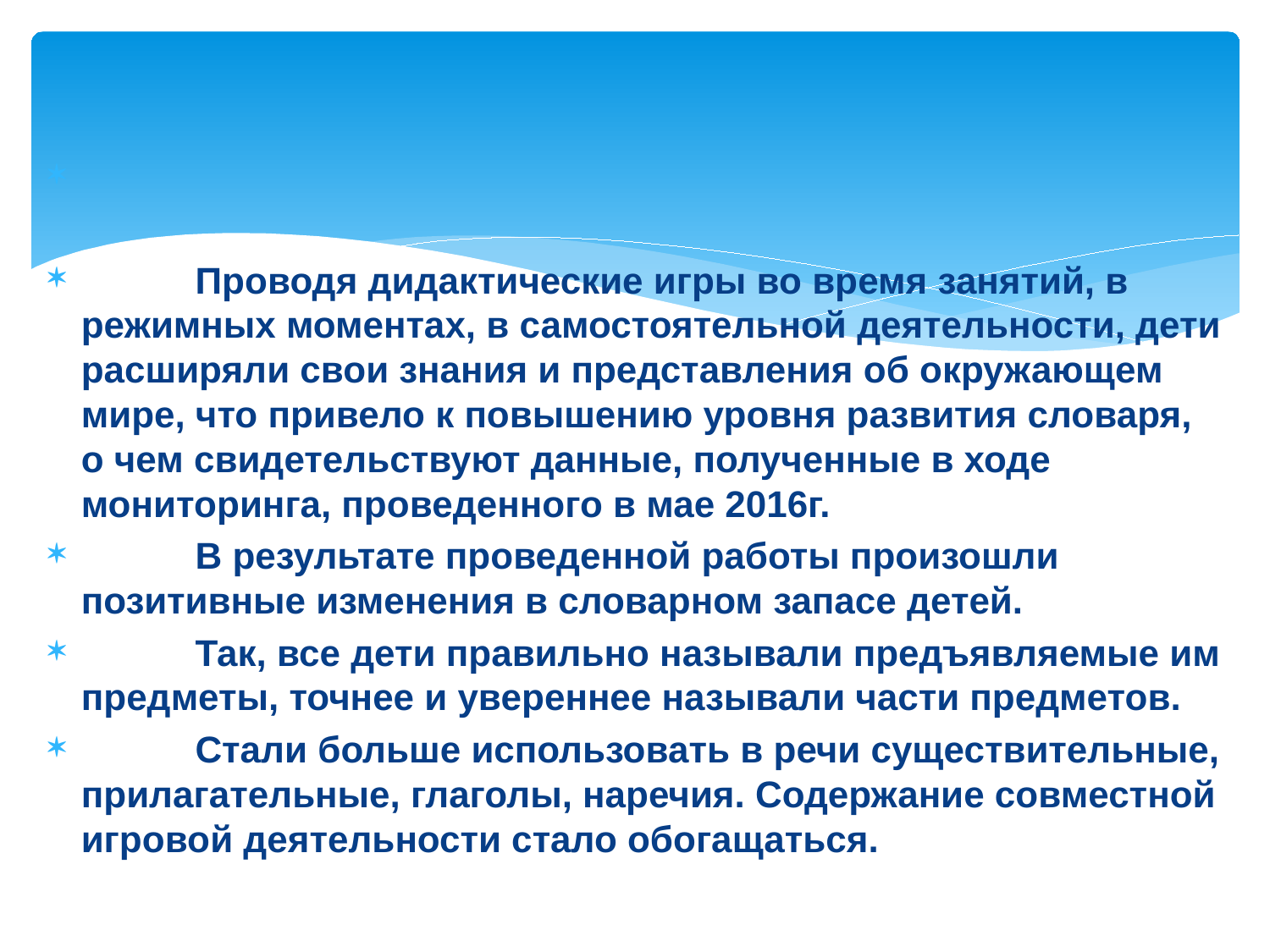

Проводя дидактические игры во время занятий, в режимных моментах, в самостоятельной деятельности, дети расширяли свои знания и представления об окружающем мире, что привело к повышению уровня развития словаря, о чем свидетельствуют данные, полученные в ходе мониторинга, проведенного в мае 2016г.
           В результате проведенной работы произошли позитивные изменения в словарном запасе детей.
           Так, все дети правильно называли предъявляемые им предметы, точнее и увереннее называли части предметов.
           Стали больше использовать в речи существительные, прилагательные, глаголы, наречия. Содержание совместной игровой деятельности стало обогащаться.